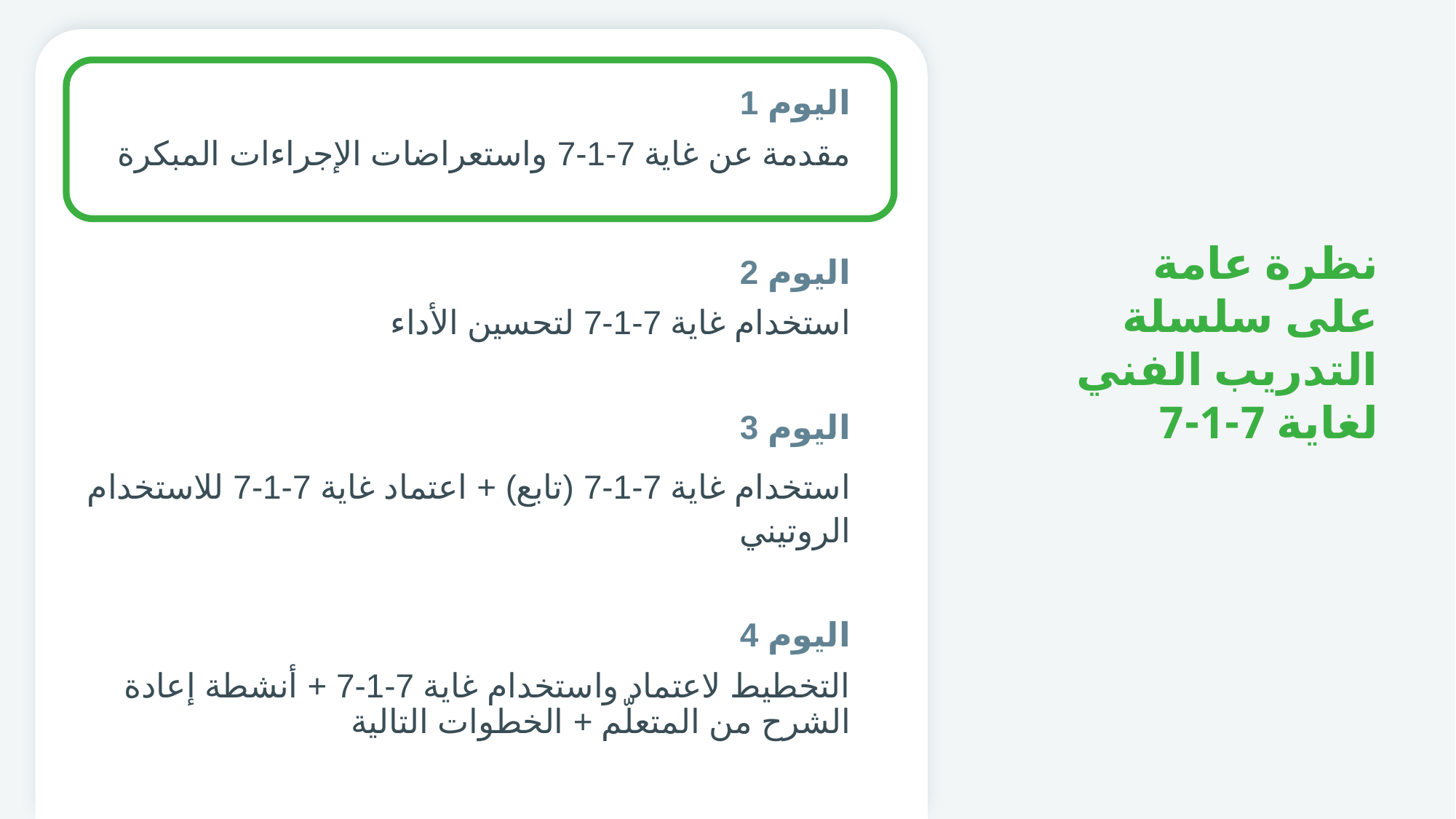

اليوم 1
مقدمة عن غاية 7-1-7 واستعراضات الإجراءات المبكرة

اليوم 2
استخدام غاية 7-1-7 لتحسين الأداء

اليوم 3
استخدام غاية 7-1-7 (تابع) + اعتماد غاية 7-1-7 للاستخدام الروتيني

اليوم 4
التخطيط لاعتماد واستخدام غاية 7-1-7 + أنشطة إعادة الشرح من المتعلّم + الخطوات التالية

# نظرة عامة على سلسلة التدريب الفني لغاية 7-1-7